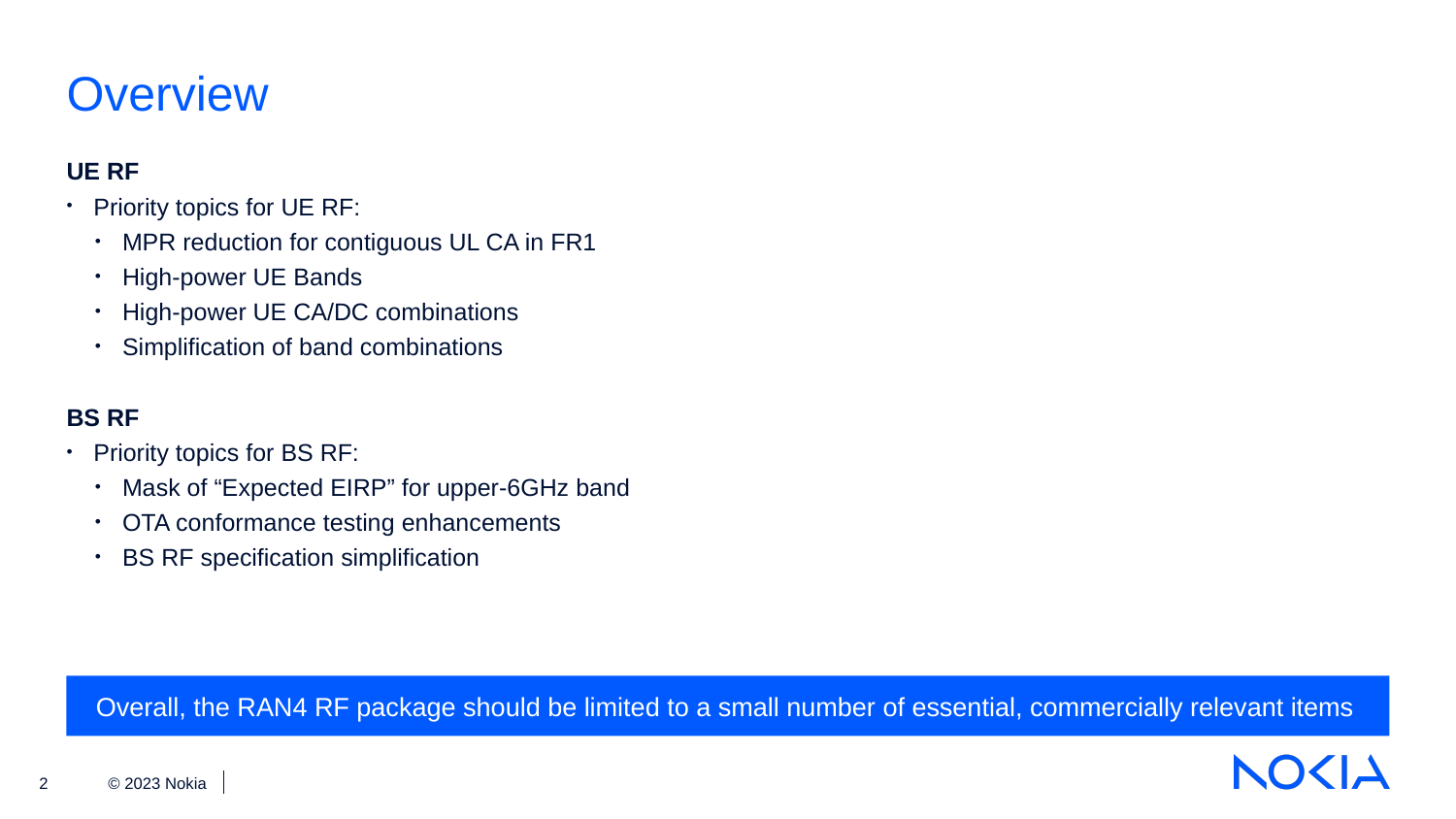

Overview
UE RF
Priority topics for UE RF:
MPR reduction for contiguous UL CA in FR1
High-power UE Bands
High-power UE CA/DC combinations
Simplification of band combinations

BS RF
Priority topics for BS RF:
Mask of “Expected EIRP” for upper-6GHz band
OTA conformance testing enhancements
BS RF specification simplification

Overall, the RAN4 RF package should be limited to a small number of essential, commercially relevant items